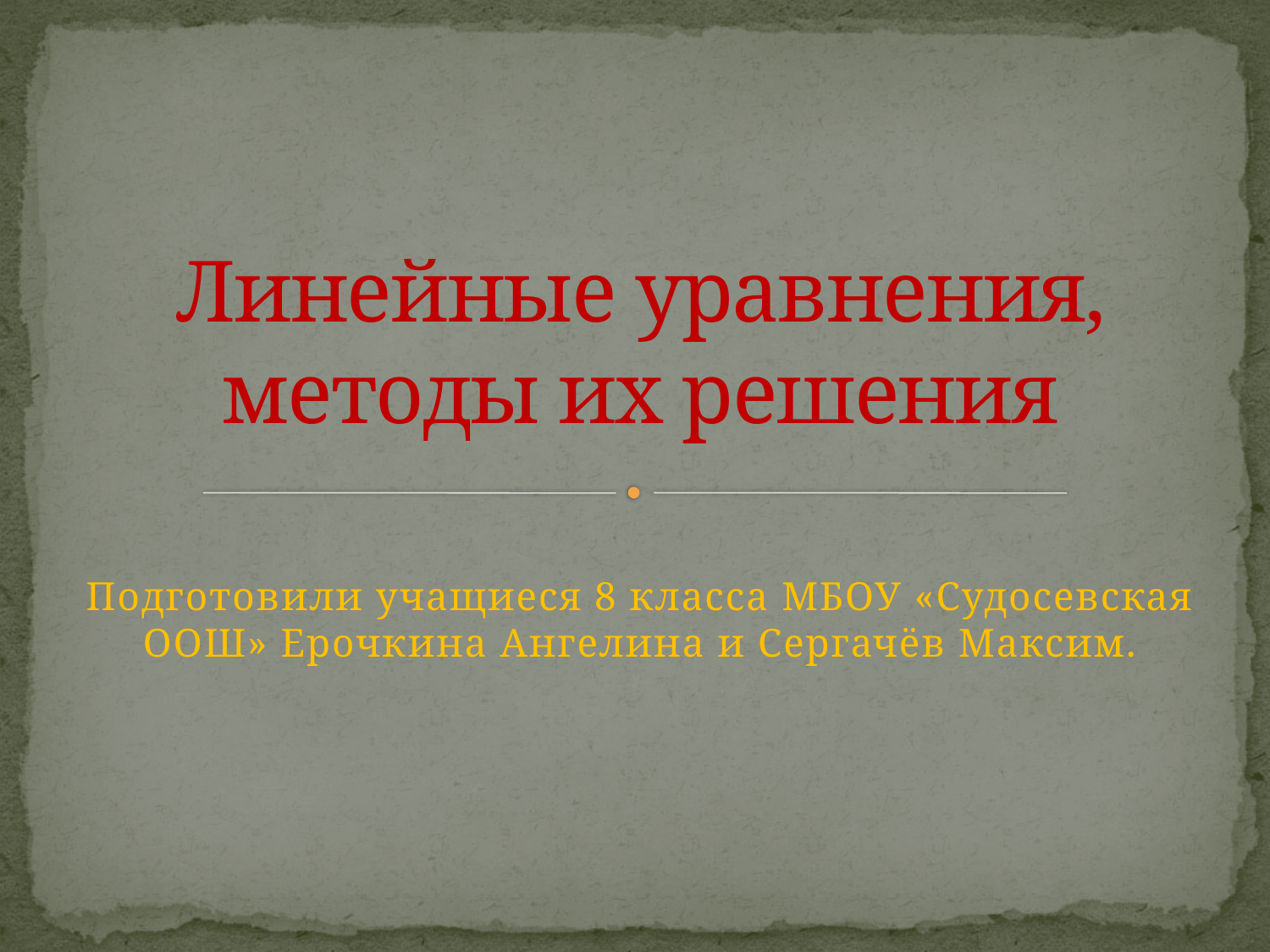

# Линейные уравнения, методы их решения
Подготовили учащиеся 8 класса МБОУ «Судосевская ООШ» Ерочкина Ангелина и Сергачёв Максим.